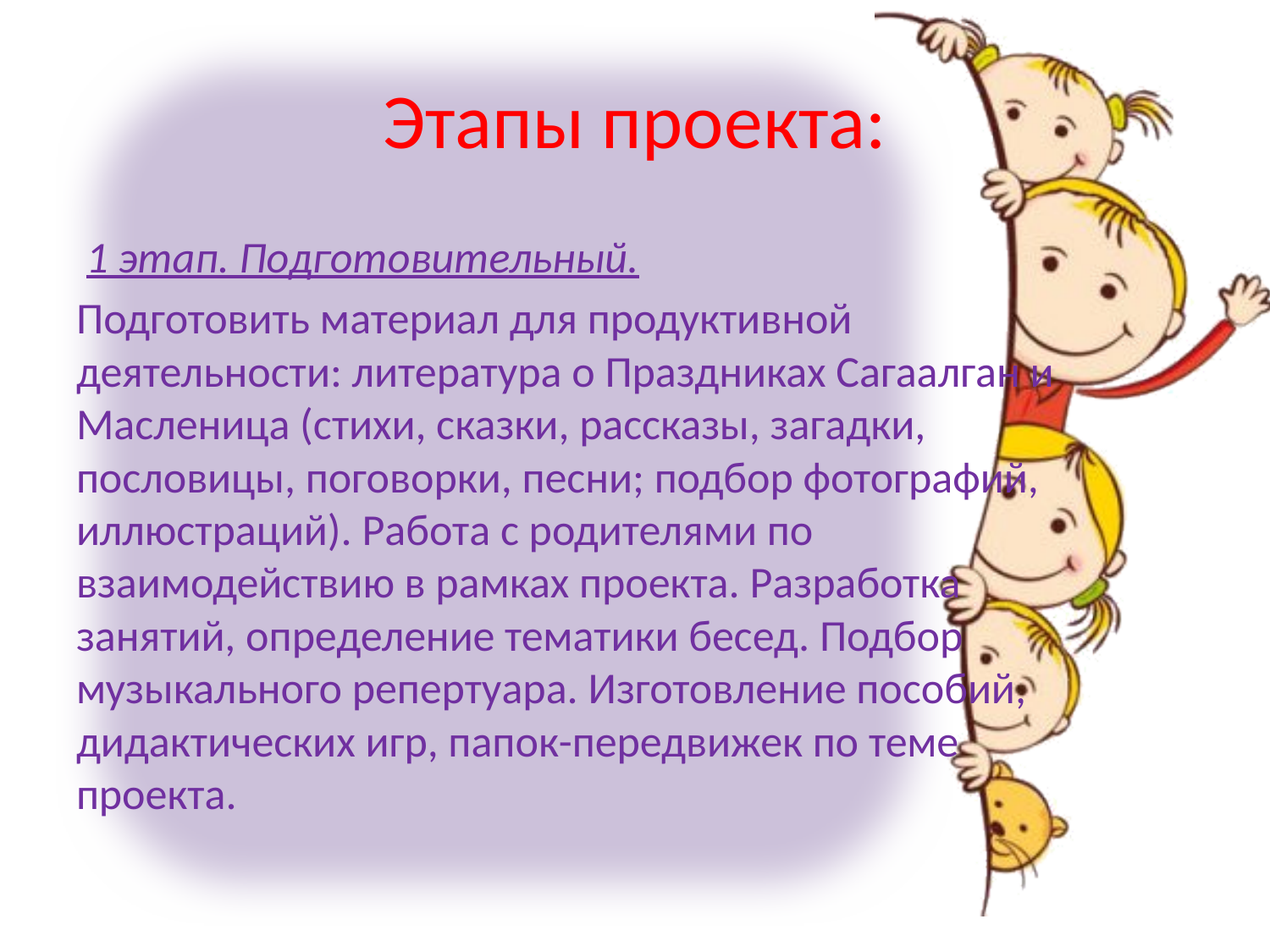

# Этапы проекта:
 1 этап. Подготовительный.
Подготовить материал для продуктивной деятельности: литература о Праздниках Сагаалган и Масленица (стихи, сказки, рассказы, загадки, пословицы, поговорки, песни; подбор фотографий, иллюстраций). Работа с родителями по взаимодействию в рамках проекта. Разработка занятий, определение тематики бесед. Подбор музыкального репертуара. Изготовление пособий, дидактических игр, папок-передвижек по теме проекта.